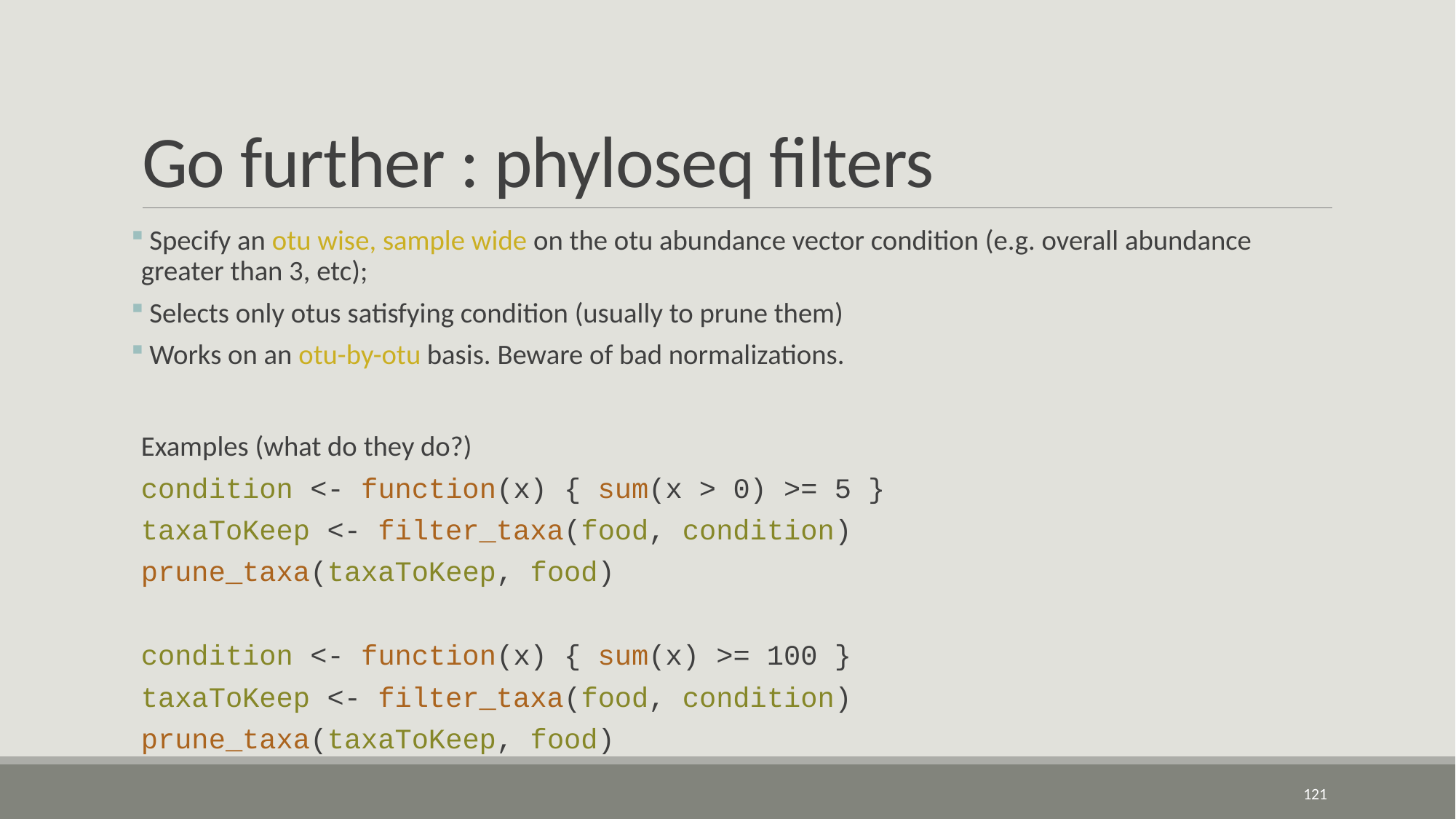

# Go further : phyloseq filters
 Specify an otu wise, sample wide on the otu abundance vector condition (e.g. overall abundance greater than 3, etc);
 Selects only otus satisfying condition (usually to prune them)
 Works on an otu-by-otu basis. Beware of bad normalizations.

Examples (what do they do?)
condition <- function(x) { sum(x > 0) >= 5 }
taxaToKeep <- filter_taxa(food, condition)
prune_taxa(taxaToKeep, food)

condition <- function(x) { sum(x) >= 100 }
taxaToKeep <- filter_taxa(food, condition)
prune_taxa(taxaToKeep, food)
121